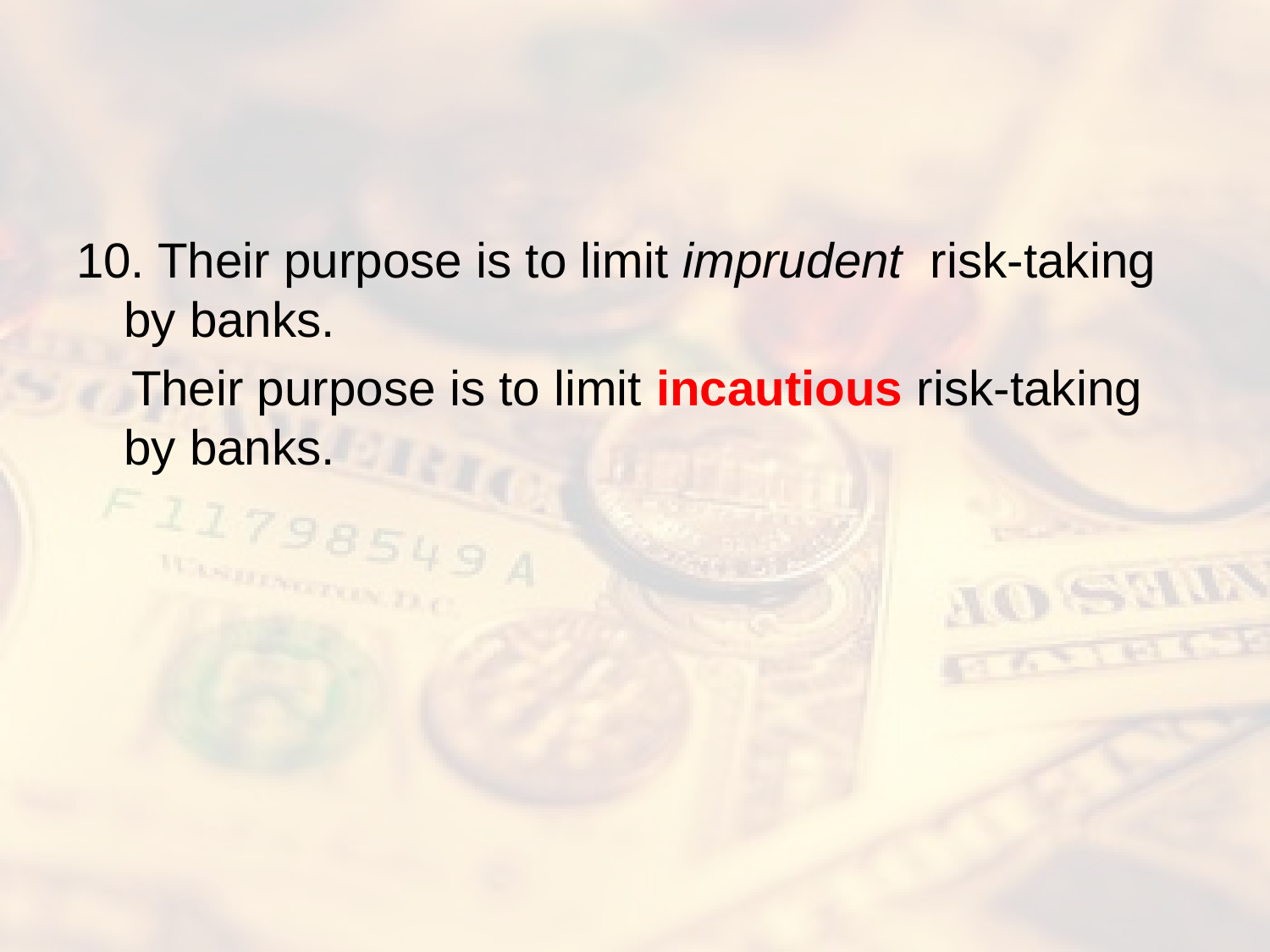

#
10. Their purpose is to limit imprudent  risk-taking by banks.
    Their purpose is to limit incautious risk-taking by banks.